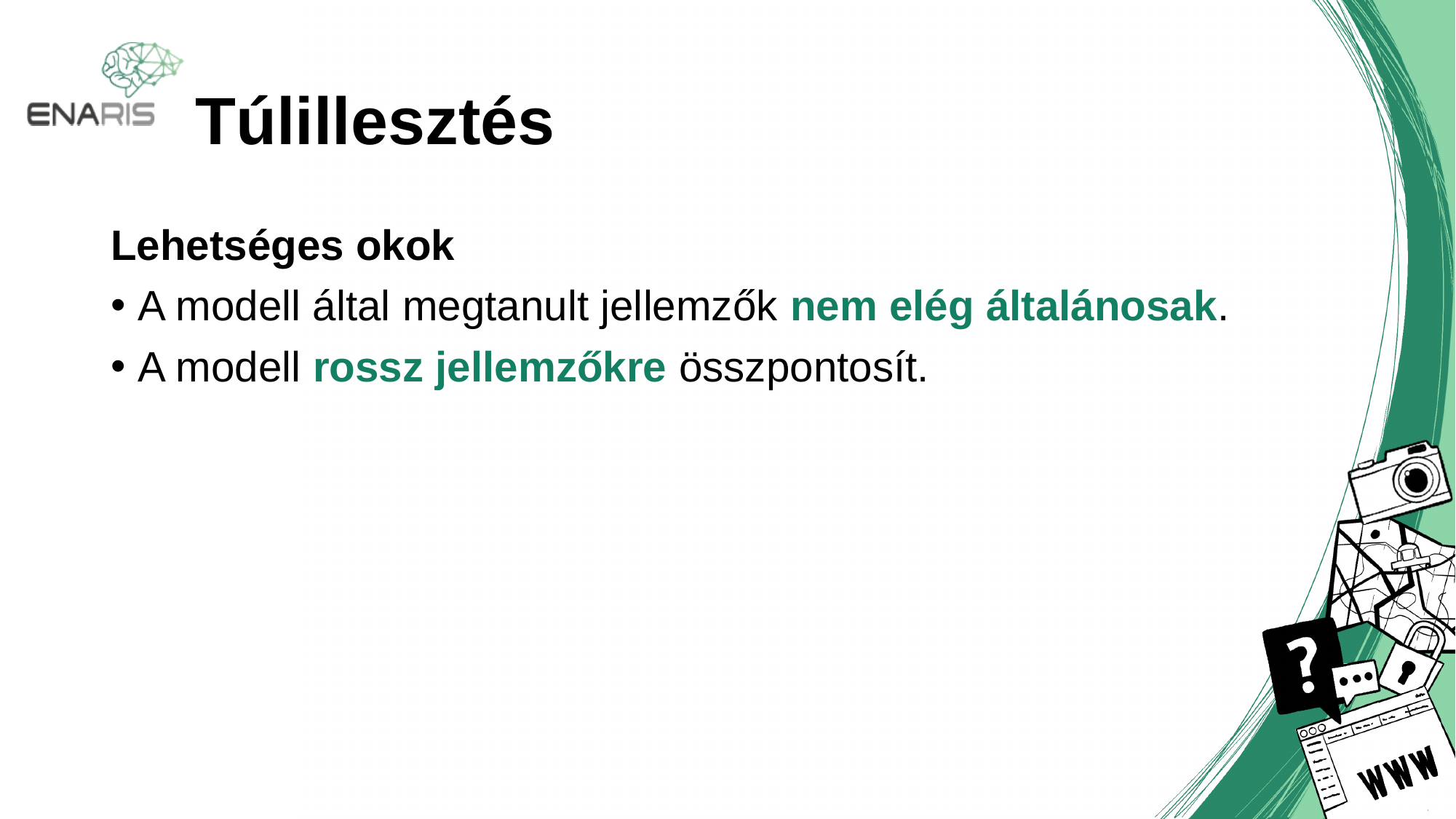

# Túlillesztés
Lehetséges okok
A modell által megtanult jellemzők nem elég általánosak.
A modell rossz jellemzőkre összpontosít.